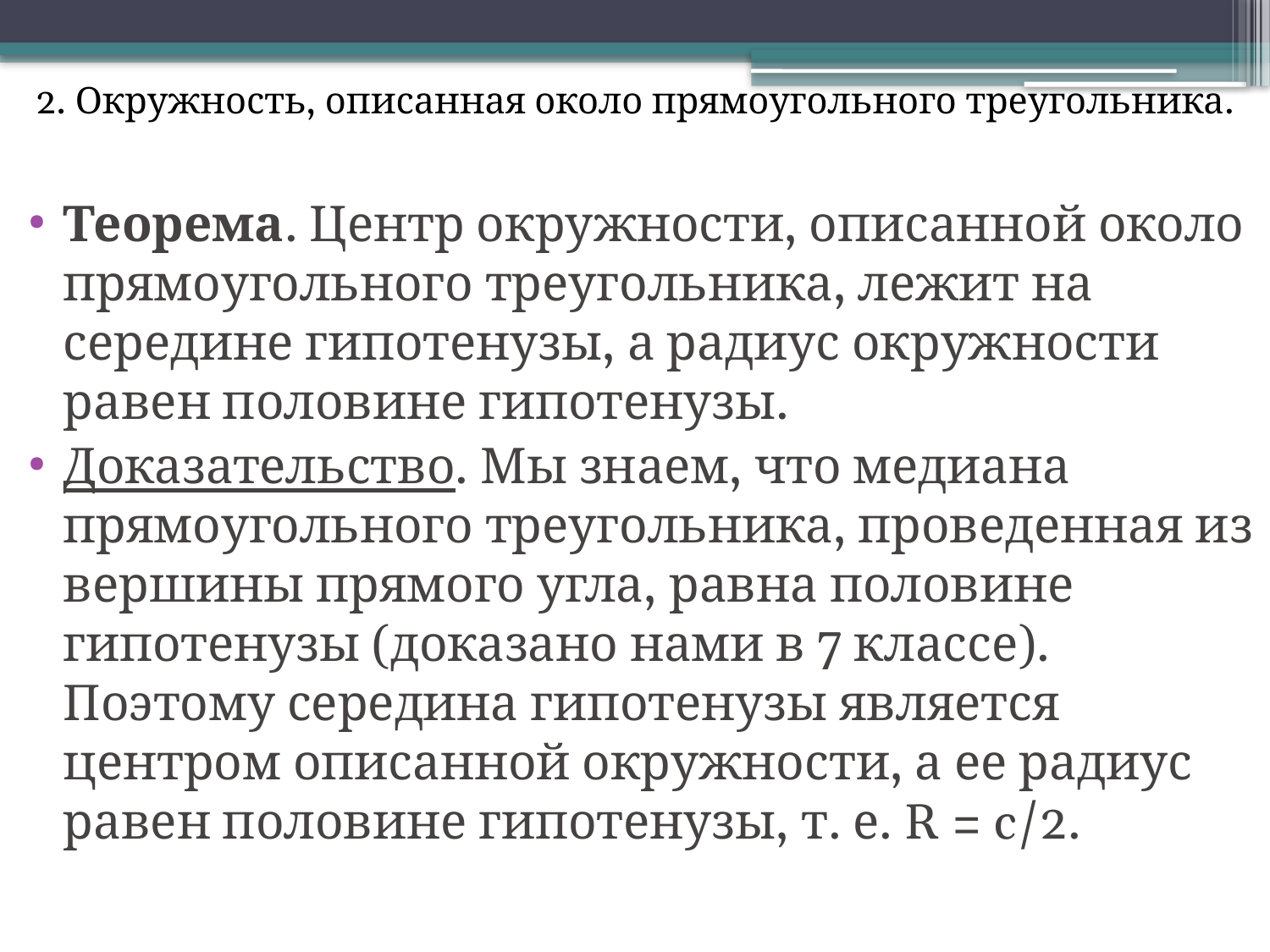

# 2. Окружность, описанная около прямоугольного треугольника.
Теорема. Центр окружности, описанной около прямоугольного треугольника, лежит на середине гипотенузы, а радиус окружности равен половине гипотенузы.
Доказательство. Мы знаем, что медиана прямоугольного треугольника, проведенная из вершины прямого угла, равна половине гипотенузы (доказано нами в 7 классе). Поэтому середина гипотенузы является центром описанной окружности, а ее радиус равен половине гипотенузы, т. е. R = c/2.